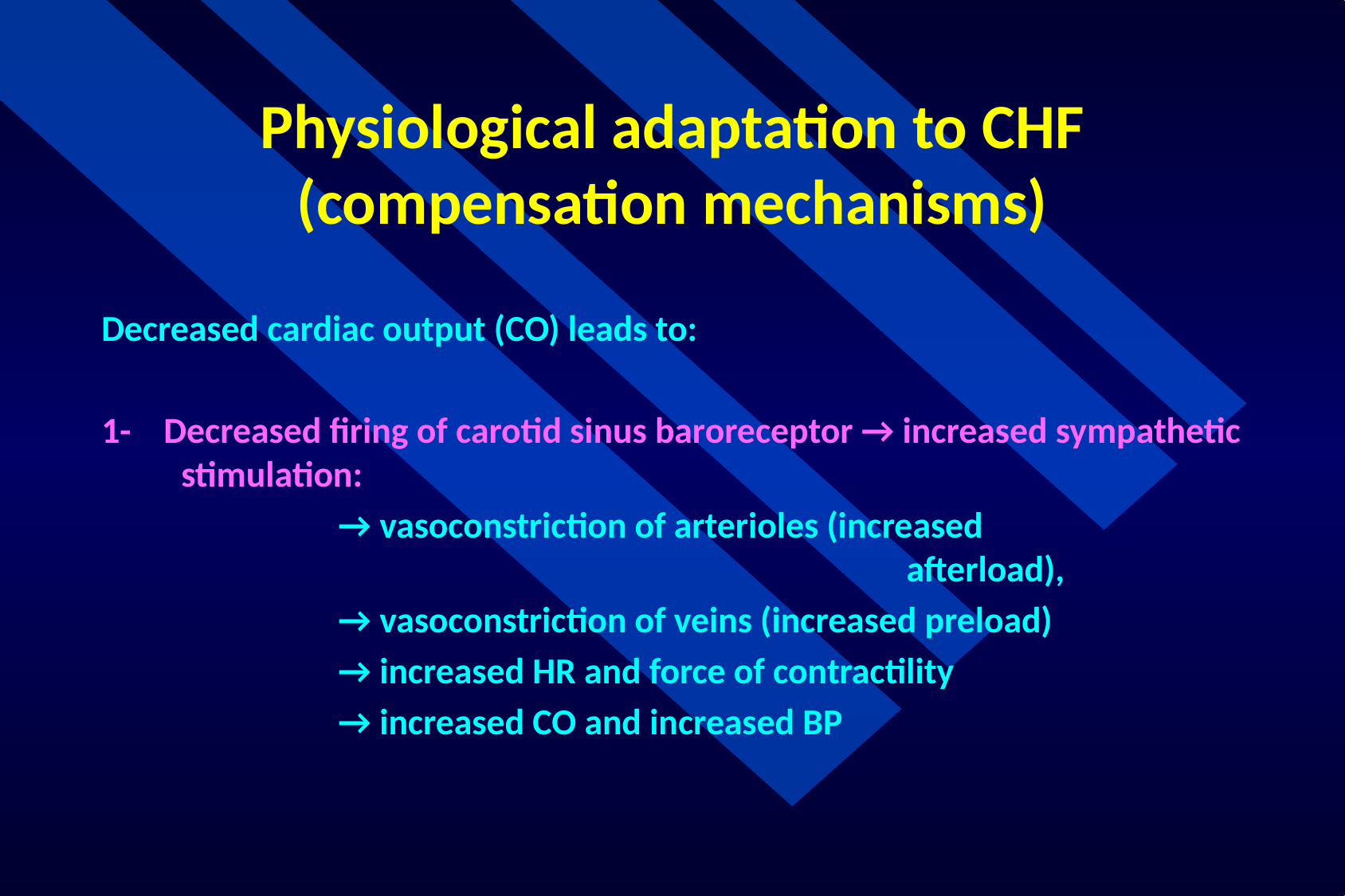

Physiological adaptation to CHF
(compensation mechanisms)
Decreased cardiac output (CO) leads to:

1-    Decreased firing of carotid sinus baroreceptor → increased sympathetic stimulation:
                             → vasoconstriction of arterioles (increased                                                                                        			 afterload),
                             → vasoconstriction of veins (increased preload)
                             → increased HR and force of contractility
                             → increased CO and increased BP